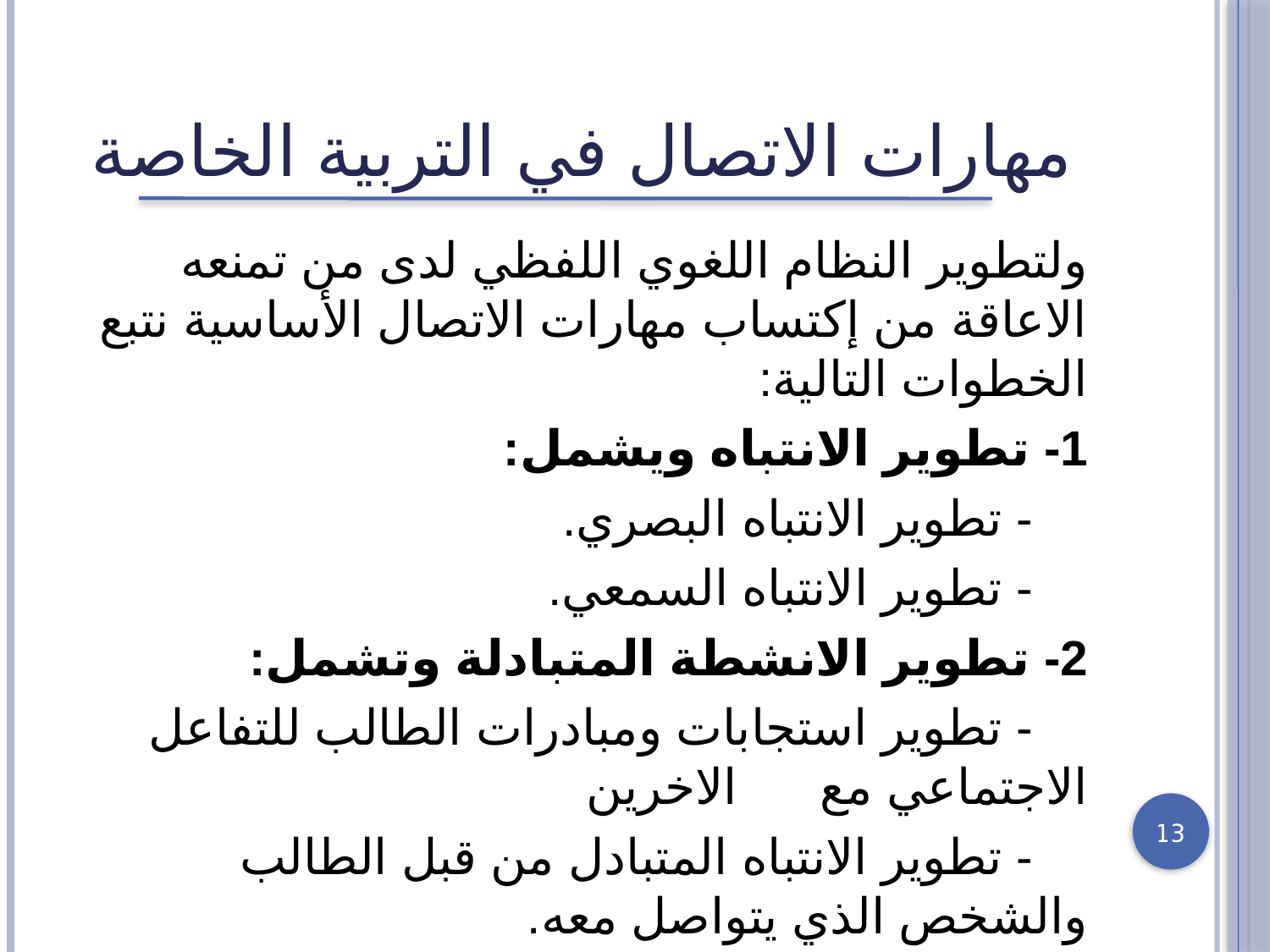

# مهارات الاتصال في التربية الخاصة
ولتطوير النظام اللغوي اللفظي لدى من تمنعه الاعاقة من إكتساب مهارات الاتصال الأساسية نتبع الخطوات التالية:
1- تطوير الانتباه ويشمل:
    - تطوير الانتباه البصري.
    - تطوير الانتباه السمعي.
2- تطوير الانشطة المتبادلة وتشمل:
    - تطوير استجابات ومبادرات الطالب للتفاعل الاجتماعي مع      الاخرين
    - تطوير الانتباه المتبادل من قبل الطالب والشخص الذي يتواصل معه.

13